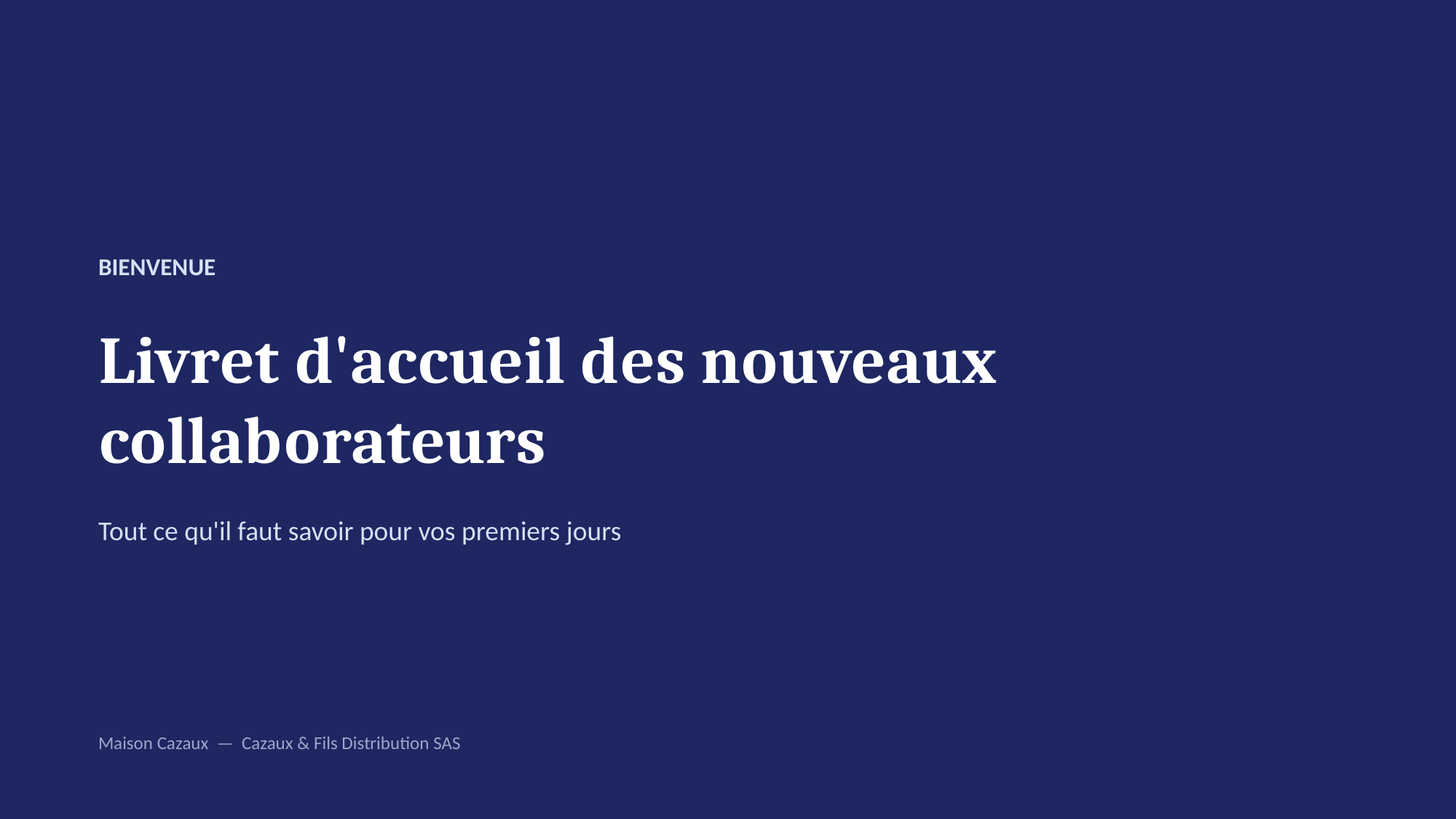

BIENVENUE
Livret d'accueil des nouveaux collaborateurs
Tout ce qu'il faut savoir pour vos premiers jours
Maison Cazaux  —  Cazaux & Fils Distribution SAS